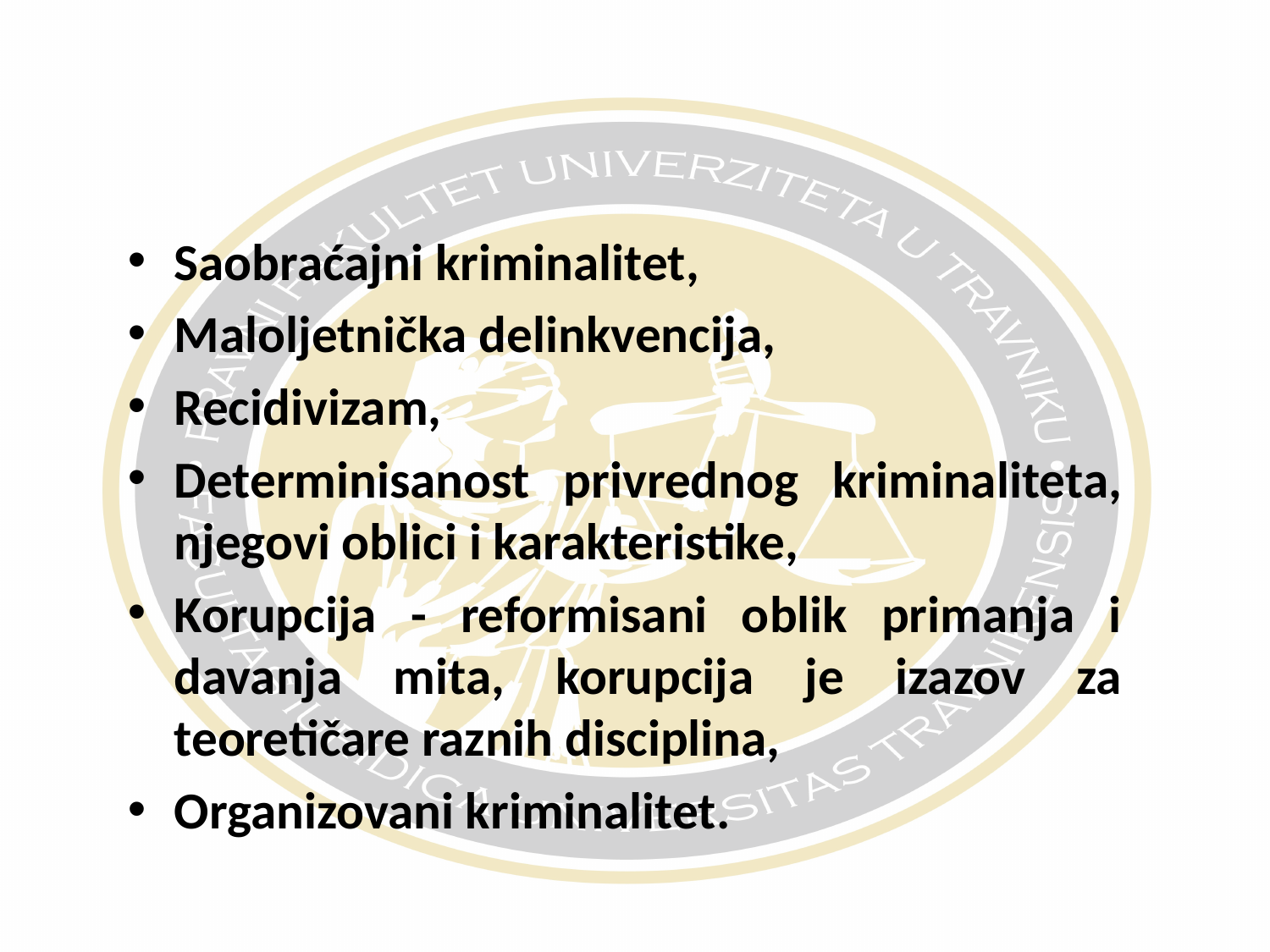

#
Saobraćajni kriminalitet,
Maloljetnička delinkvencija,
Recidivizam,
Determinisanost privrednog kriminaliteta, njegovi oblici i karakteristike,
Korupcija - reformisani oblik primanja i davanja mita, korupcija je izazov za teoretičare raznih disciplina,
Organizovani kriminalitet.